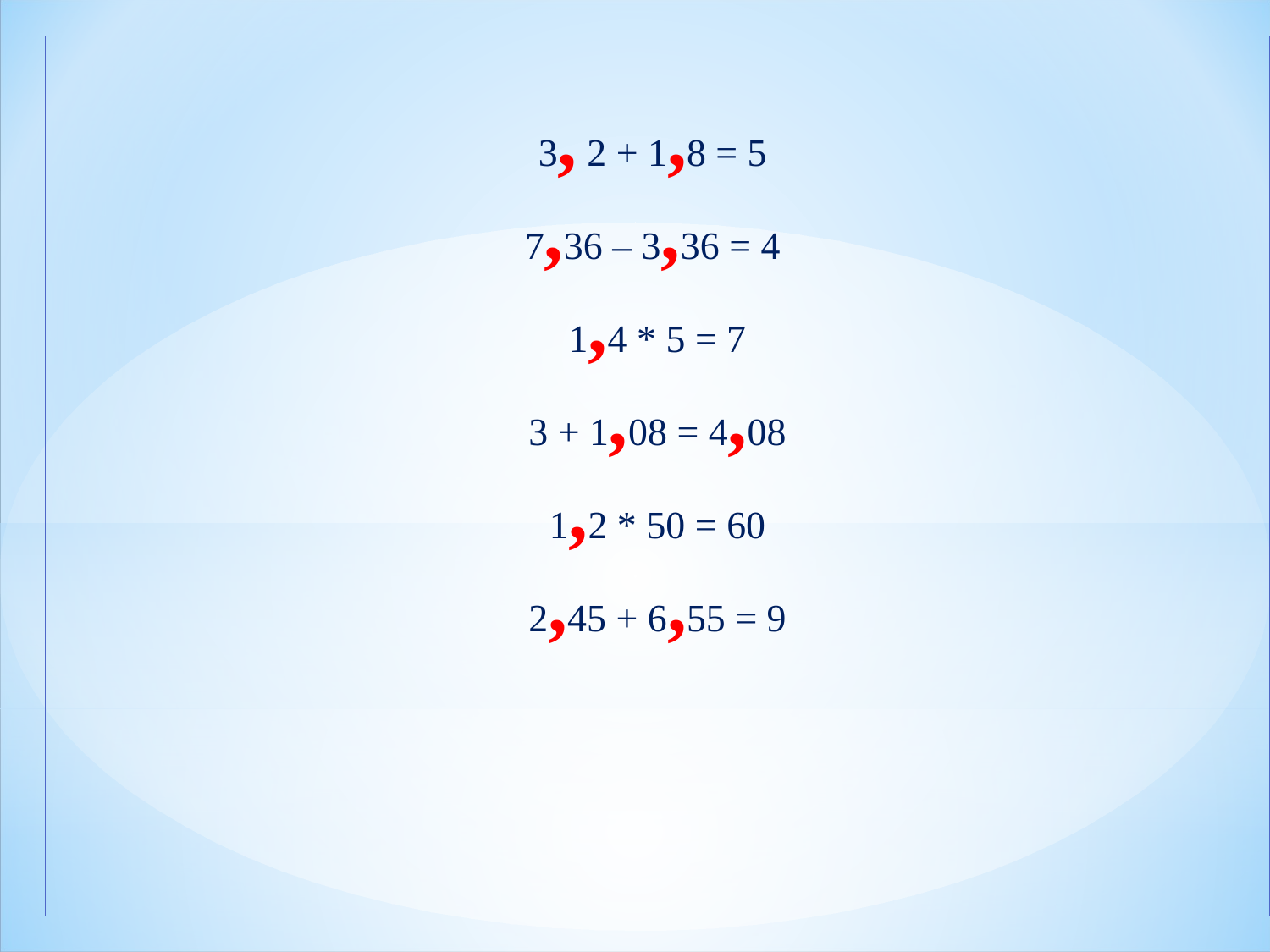

3, 2 + 1,8 = 5 
7,36 – 3,36 = 4 
1,4 * 5 = 7
3 + 1,08 = 4,08
1,2 * 50 = 60
2,45 + 6,55 = 9